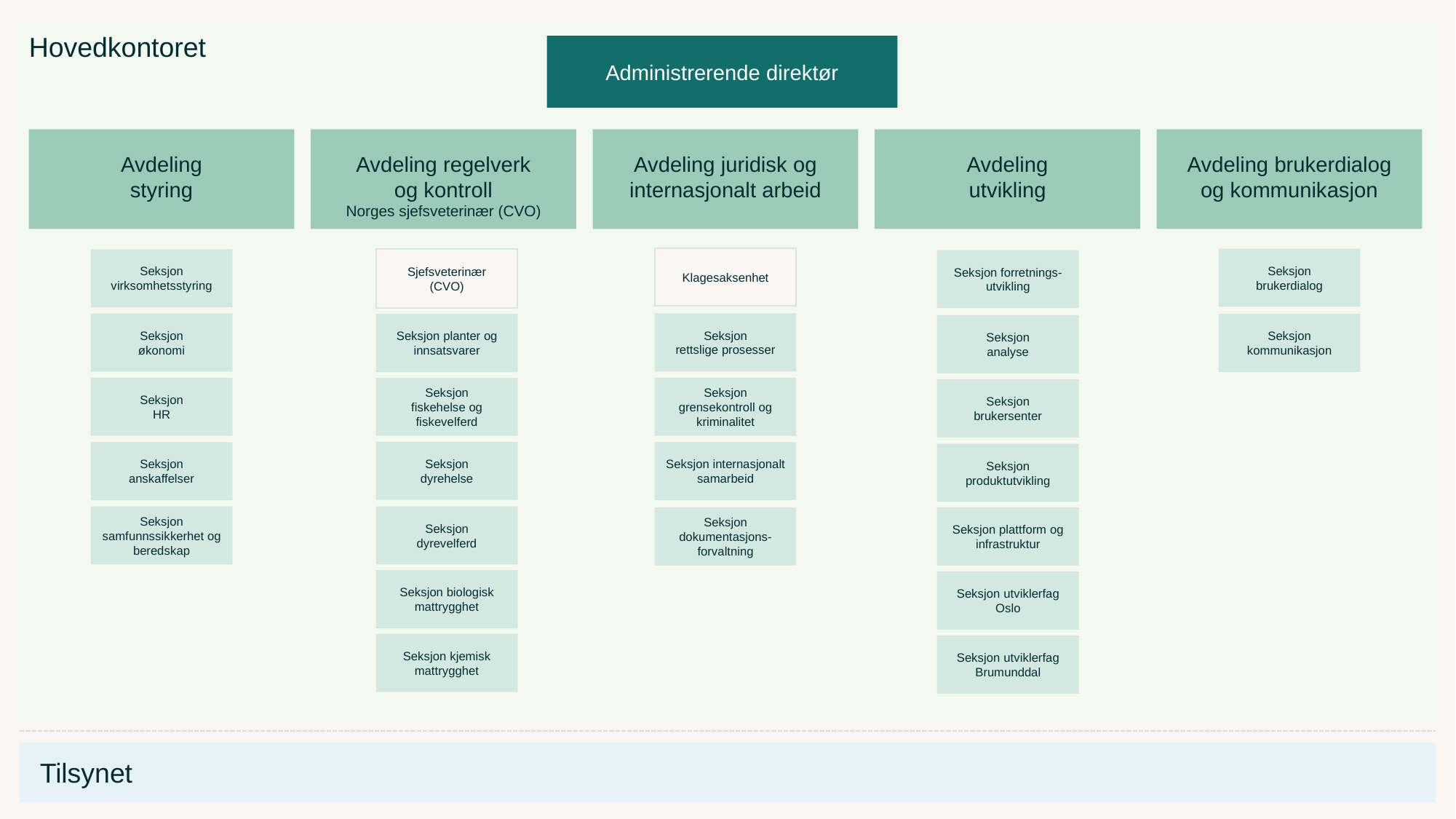

Hovedkontoret
Administrerende direktør
Avdeling
styring
Avdeling regelverk
og kontroll
Norges sjefsveterinær (CVO)

Avdeling juridisk og internasjonalt arbeid
Avdeling
utvikling
Avdeling brukerdialog
og kommunikasjon
Klagesaksenhet
Seksjon
rettslige prosesser
Seksjon grensekontroll og kriminalitet
Seksjon internasjonalt samarbeid
Seksjon
brukerdialog
Seksjon kommunikasjon
Seksjon dokumentasjons-forvaltning
Seksjon virksomhetsstyring
Seksjon
økonomi
Seksjon
HR
Seksjon
anskaffelser
Seksjon samfunnssikkerhet og beredskap
Sjefsveterinær
(CVO)
Seksjon planter og innsatsvarer
Seksjon
fiskehelse og fiskevelferd
Seksjon
dyrehelse
Seksjon
dyrevelferd
Seksjon biologisk mattrygghet
Seksjon kjemisk mattrygghet
Seksjon forretnings-utvikling
Seksjon
analyse
Seksjon
brukersenter
Seksjon
produktutvikling
Seksjon plattform og infrastruktur
Seksjon utviklerfag
Oslo
Seksjon utviklerfag Brumunddal

Tilsynet